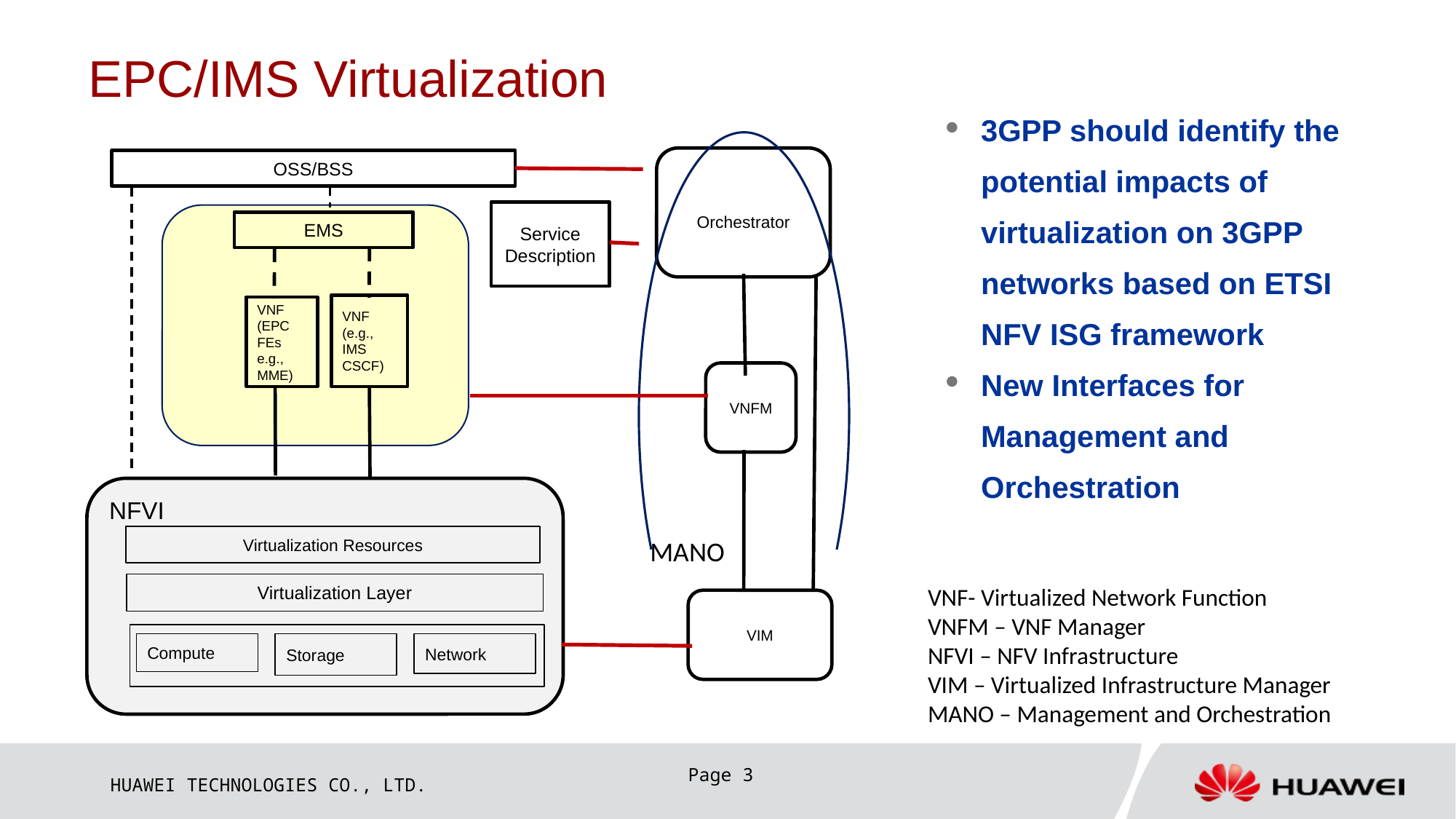

# EPC/IMS Virtualization
3GPP should identify the potential impacts of virtualization on 3GPP networks based on ETSI NFV ISG framework
New Interfaces for Management and Orchestration

Orchestrator
OSS/BSS
Service Description

EMS
VNF (e.g., IMS CSCF)
VNF (EPC FEs e.g., MME)
VNFM
NFVI

Virtualization Resources
MANO
Virtualization Layer
VNF- Virtualized Network Function
VNFM – VNF Manager
NFVI – NFV Infrastructure
VIM – Virtualized Infrastructure Manager
MANO – Management and Orchestration
VIM

Compute
Network
Storage
Page 3